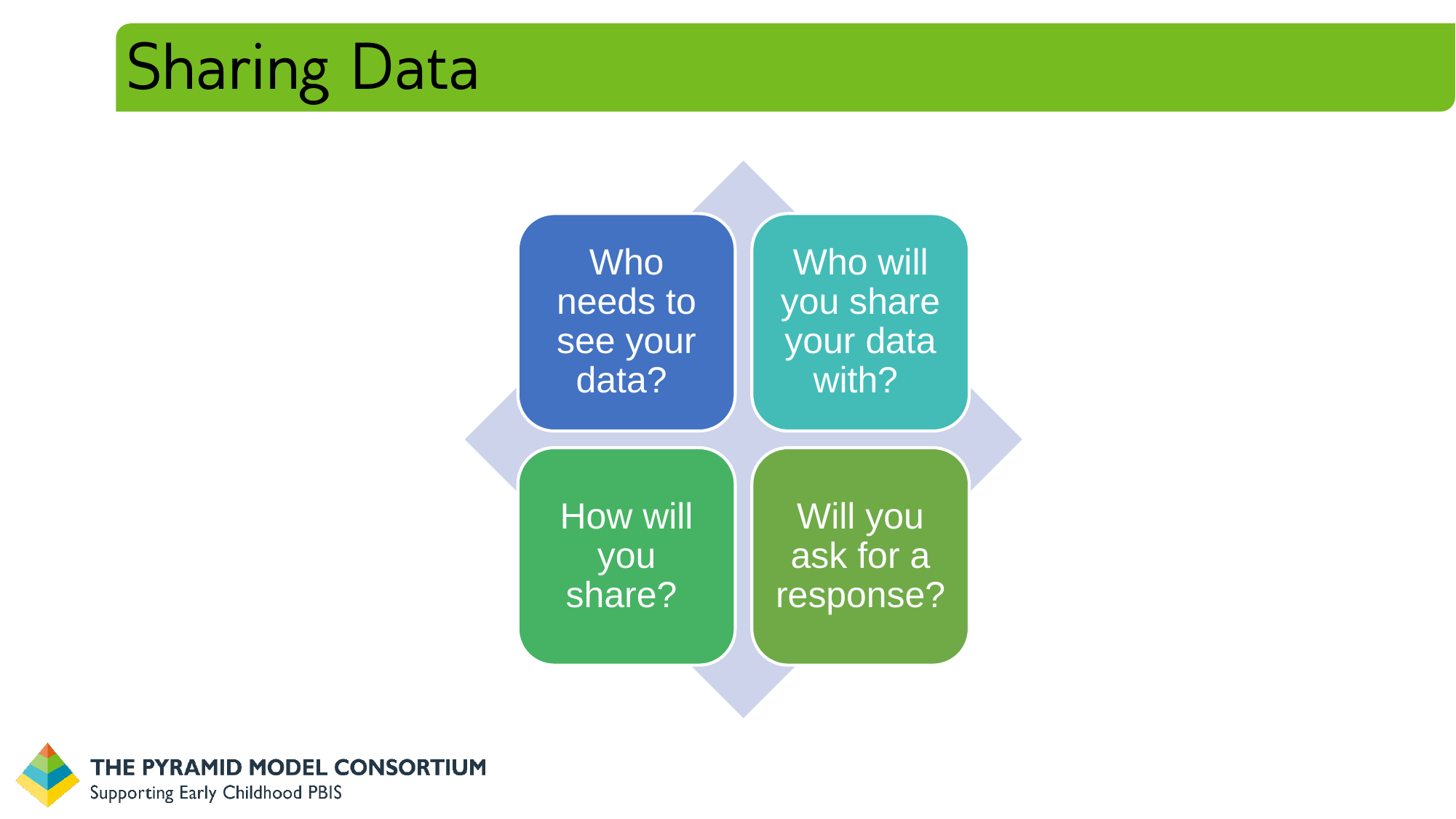

# Sharing Data

Who needs to see your data?
Who will you share your data with?

How will you share?
Will you ask for a response?